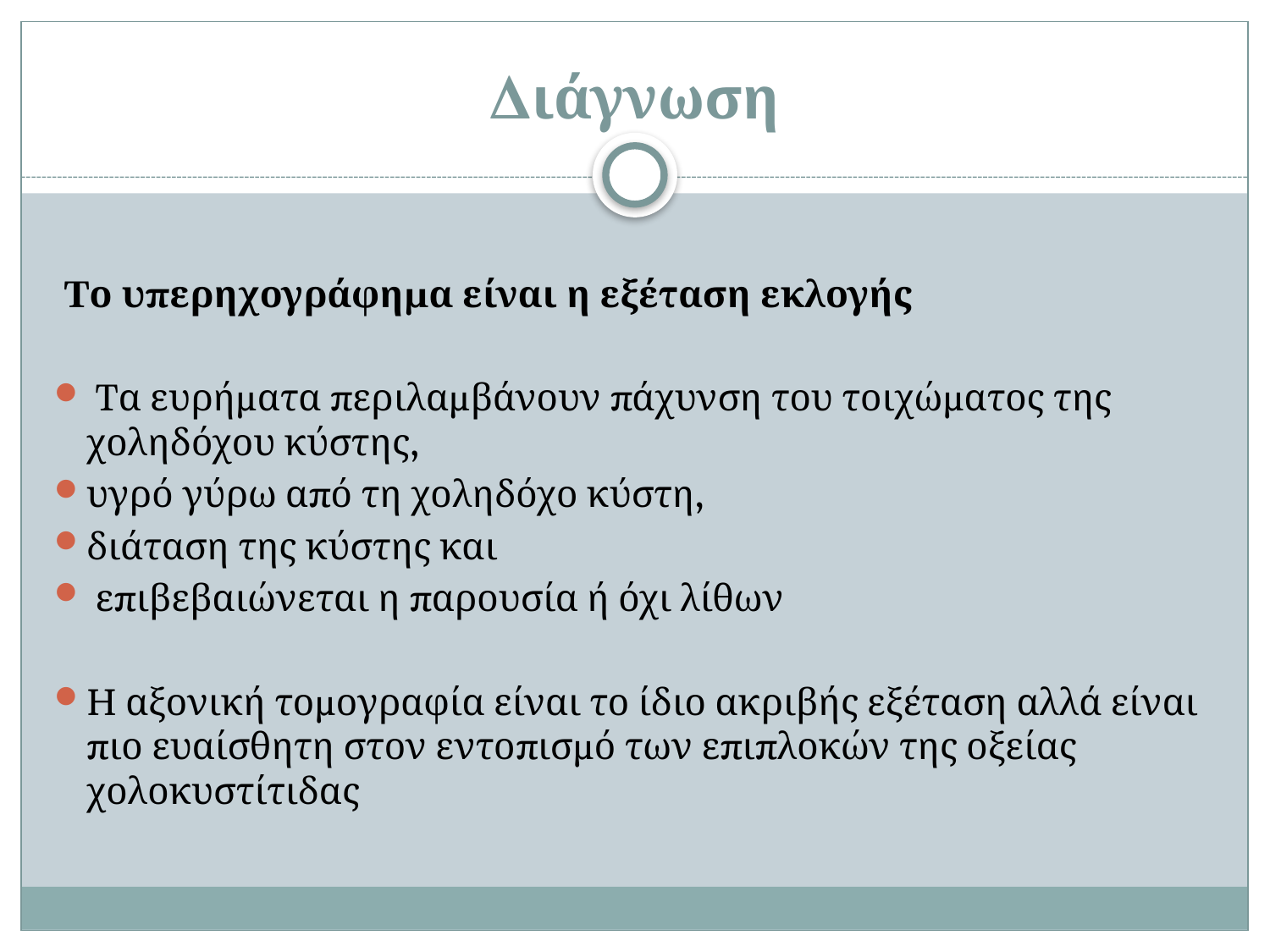

# Διάγνωση

 Το υπερηχογράφημα είναι η εξέταση εκλογής

 Τα ευρήματα περιλαμβάνουν πάχυνση του τοιχώματος της χοληδόχου κύστης,
υγρό γύρω από τη χοληδόχο κύστη,
διάταση της κύστης και
 επιβεβαιώνεται η παρουσία ή όχι λίθων

Η αξονική τομογραφία είναι το ίδιο ακριβής εξέταση αλλά είναι πιο ευαίσθητη στον εντοπισμό των επιπλοκών της οξείας χολοκυστίτιδας